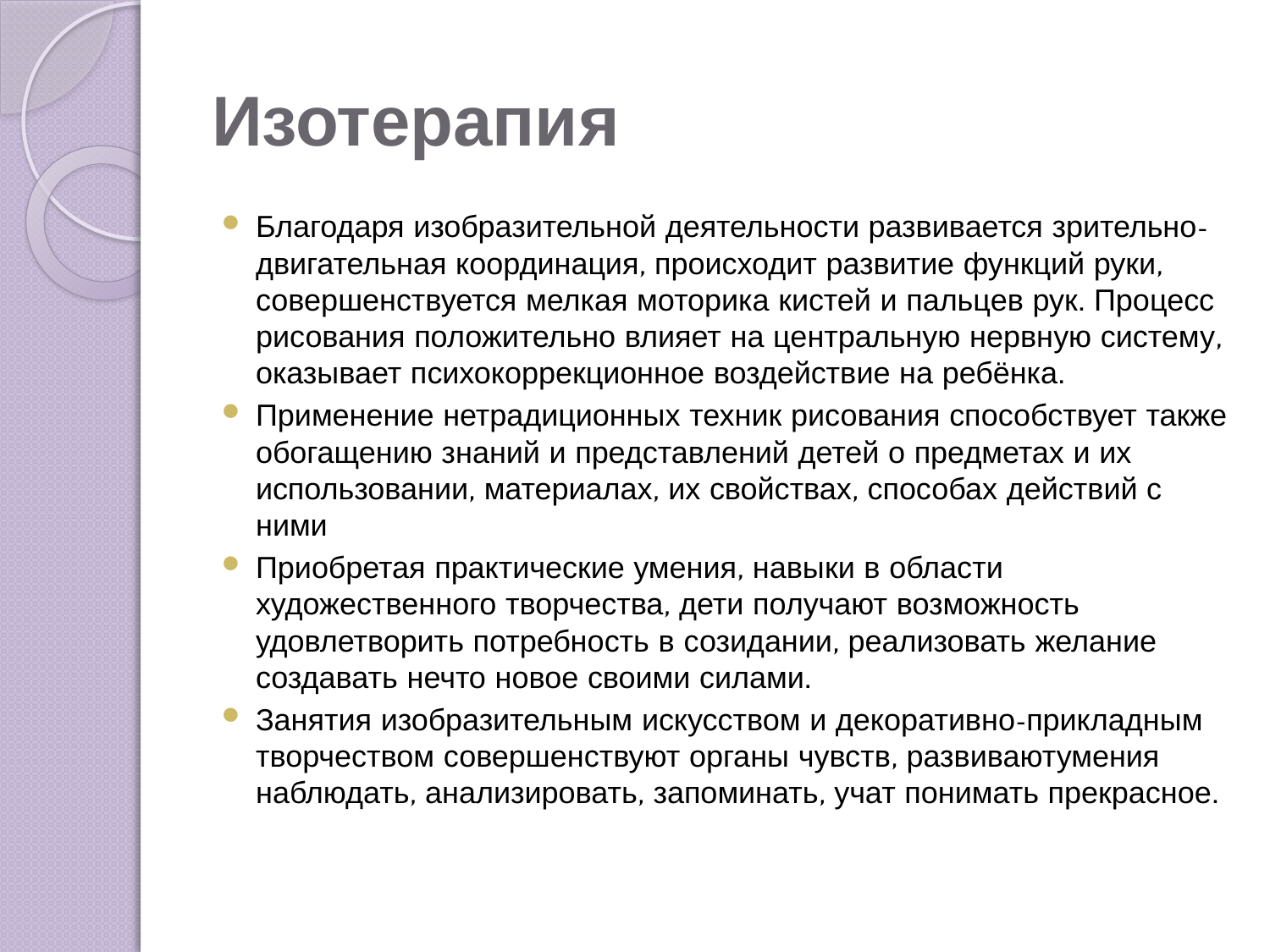

# Изотерапия
Благодаря изобразительной деятельности развивается зрительно-двигательная координация, происходит развитие функций руки, совершенствуется мелкая моторика кистей и пальцев рук. Процесс рисования положительно влияет на центральную нервную систему, оказывает психокоррекционное воздействие на ребёнка.
Применение нетрадиционных техник рисования способствует также обогащению знаний и представлений детей о предметах и их использовании, материалах, их свойствах, способах действий с ними
Приобретая практические умения, навыки в области художественного творчества, дети получают возможность удовлетворить потребность в созидании, реализовать желание создавать нечто новое своими силами.
Занятия изобразительным искусством и декоративно-прикладным творчеством совершенствуют органы чувств, развиваютумения наблюдать, анализировать, запоминать, учат понимать прекрасное.